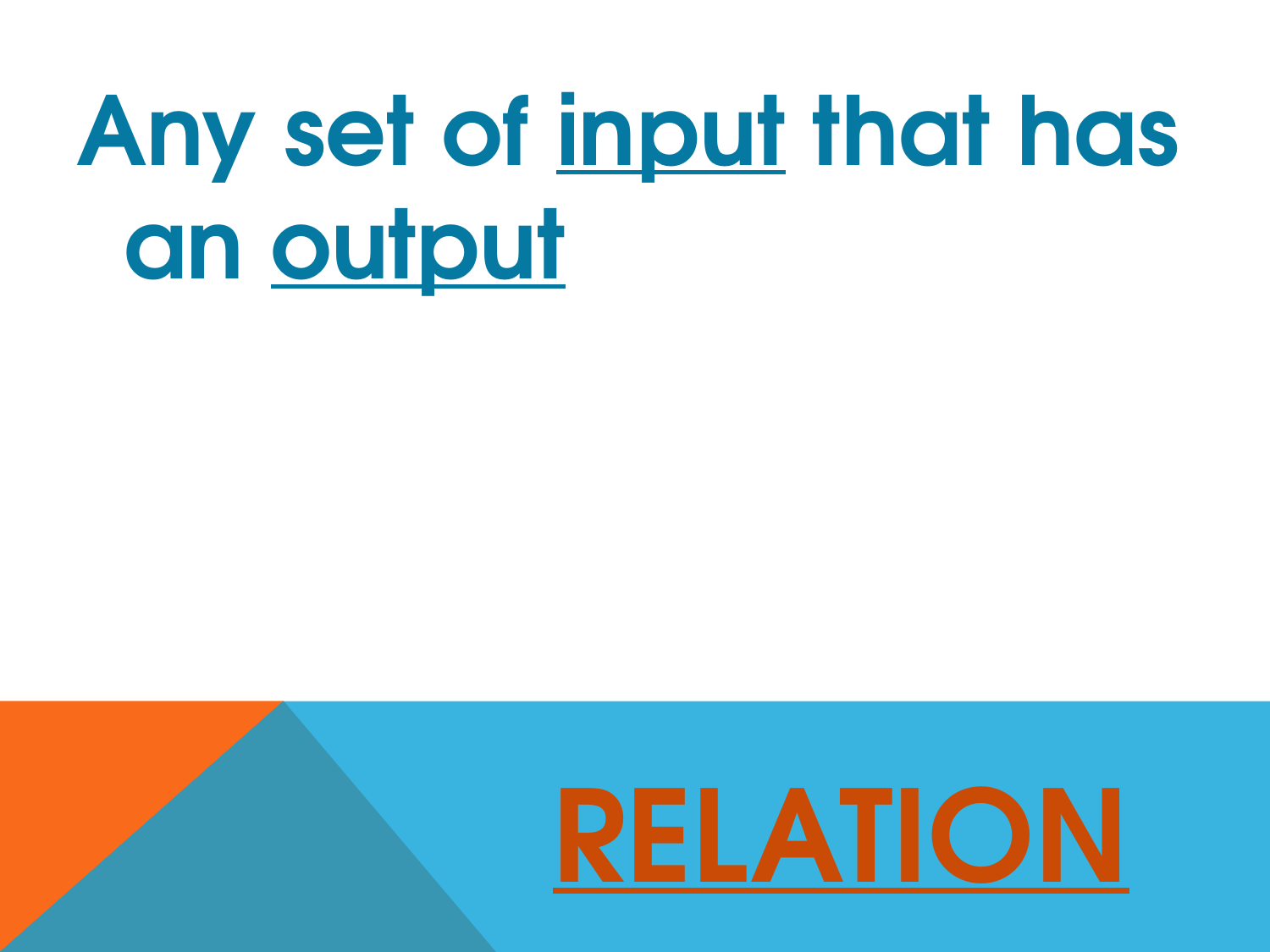

Any set of input that has an output

# Relation